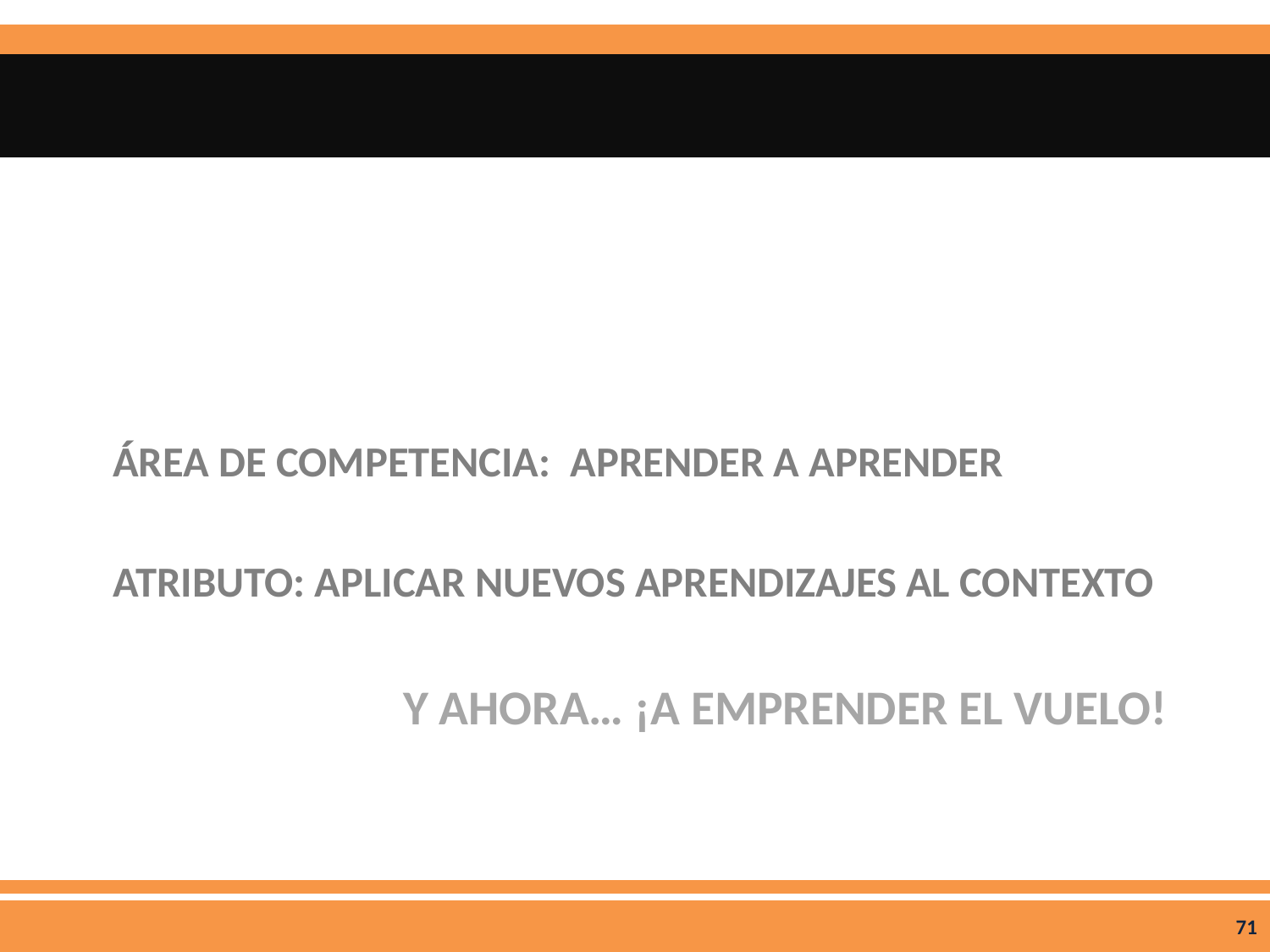

ÁREA DE COMPETENCIA:  Aprender a Aprender

ATRIBUTO: Aplicar nuevos aprendizajes al contexto
# Y AHORA… ¡A EMPRENDER EL VUELO!
71